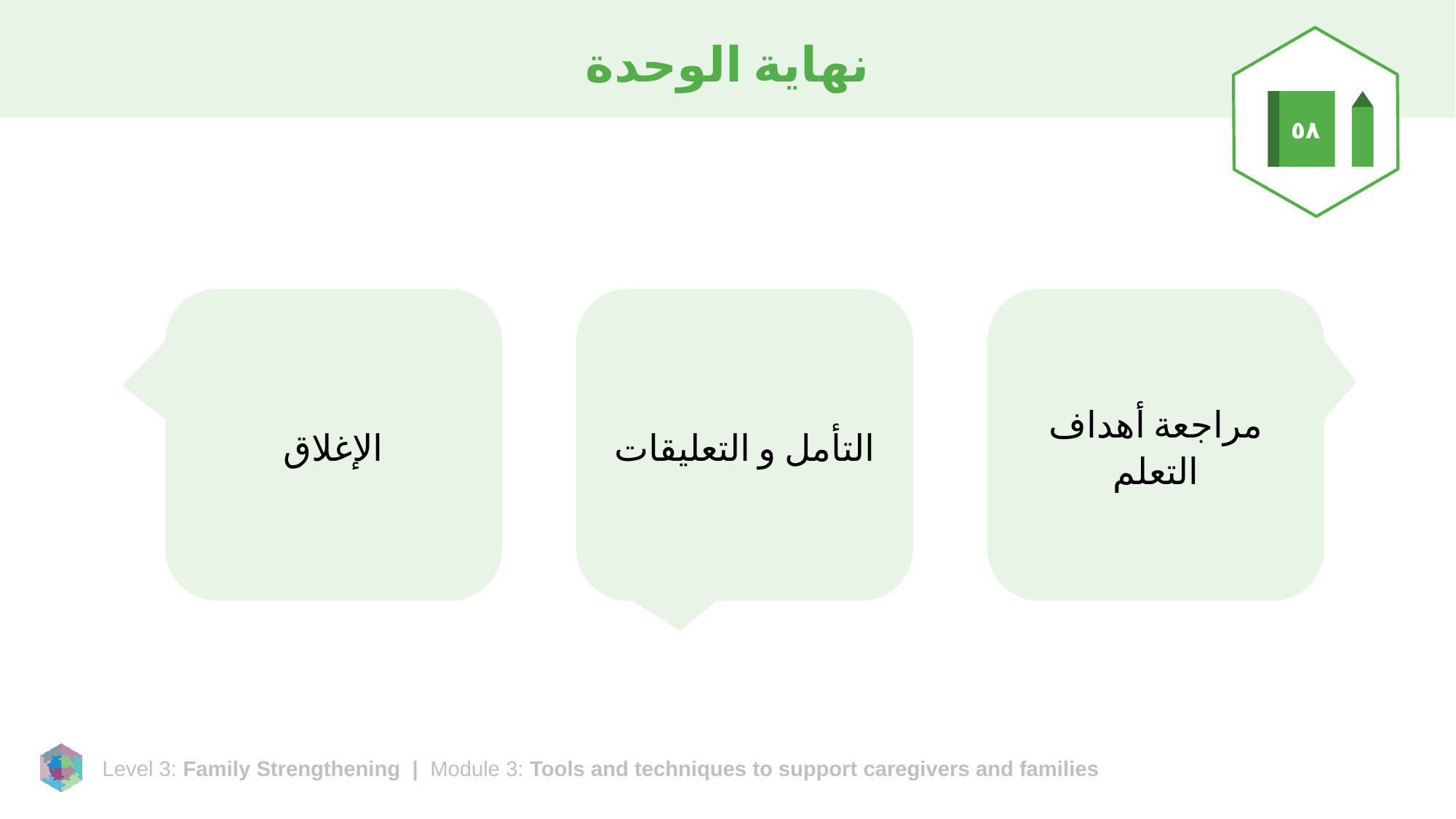

# نهاية الوحدة

٥٨

الإغلاق
التأمل و التعليقات
مراجعة أهداف التعلم